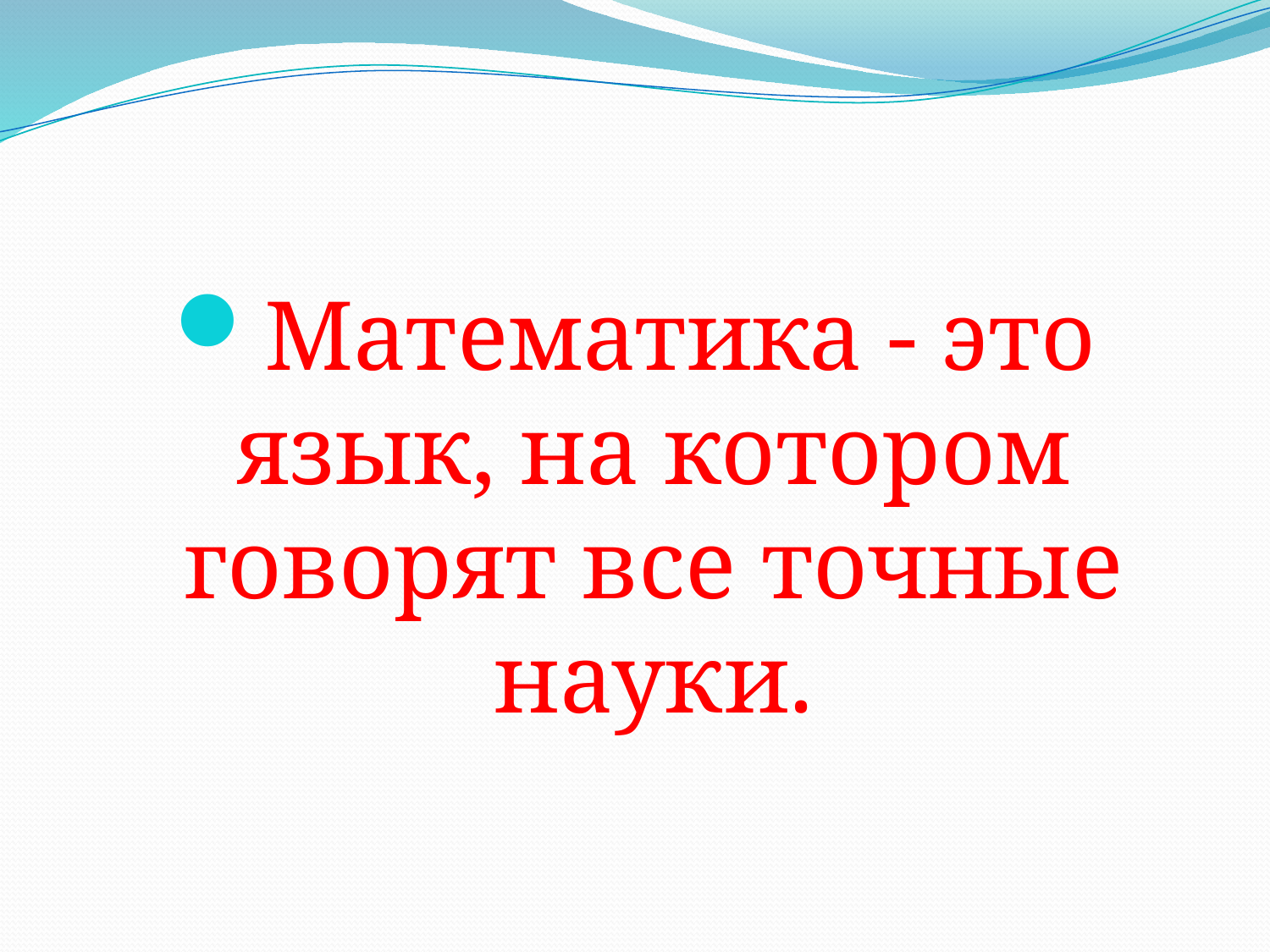

#
Математика - это язык, на котором говорят все точные науки.